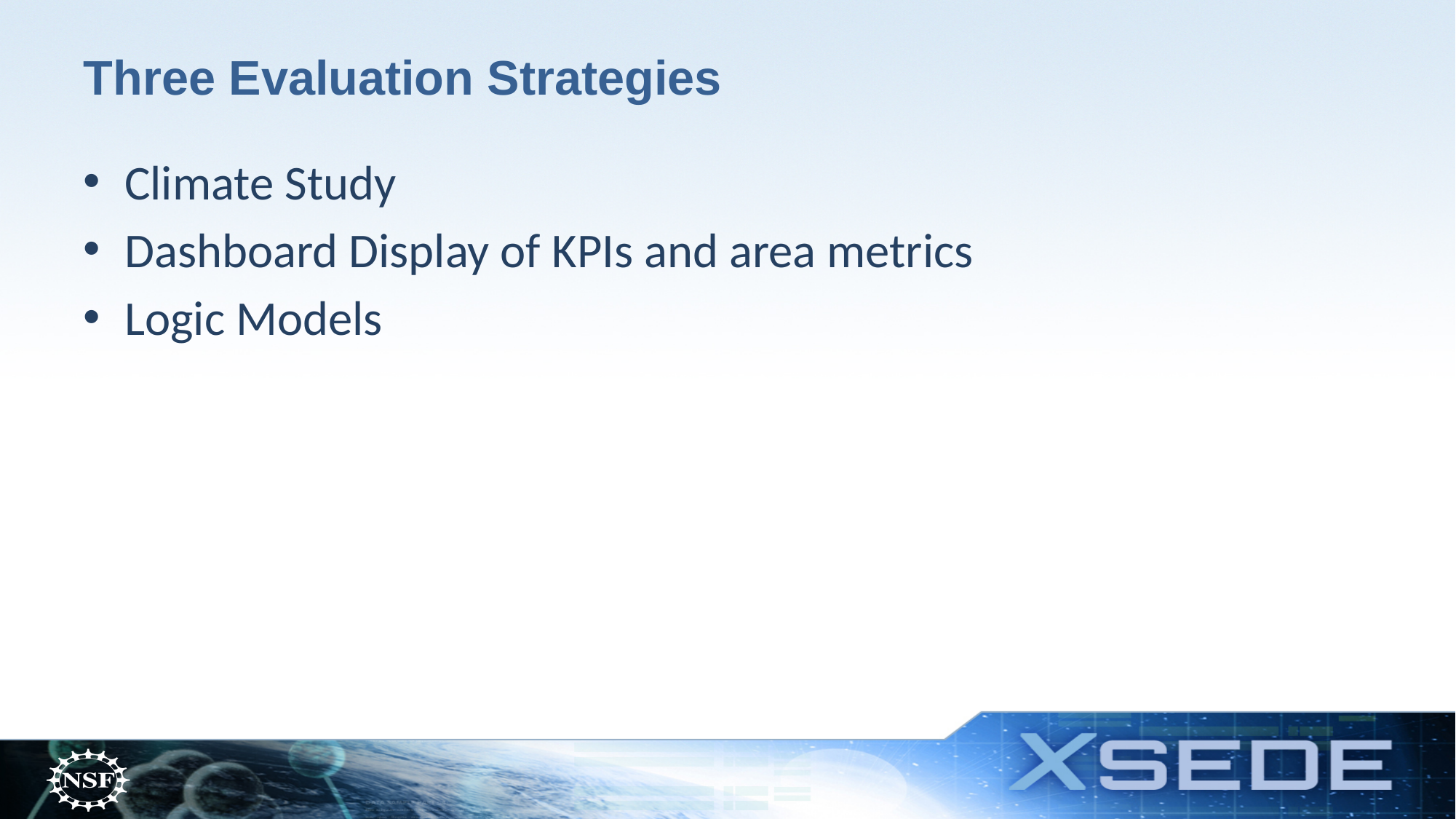

# Three Evaluation Strategies
Climate Study
Dashboard Display of KPIs and area metrics
Logic Models